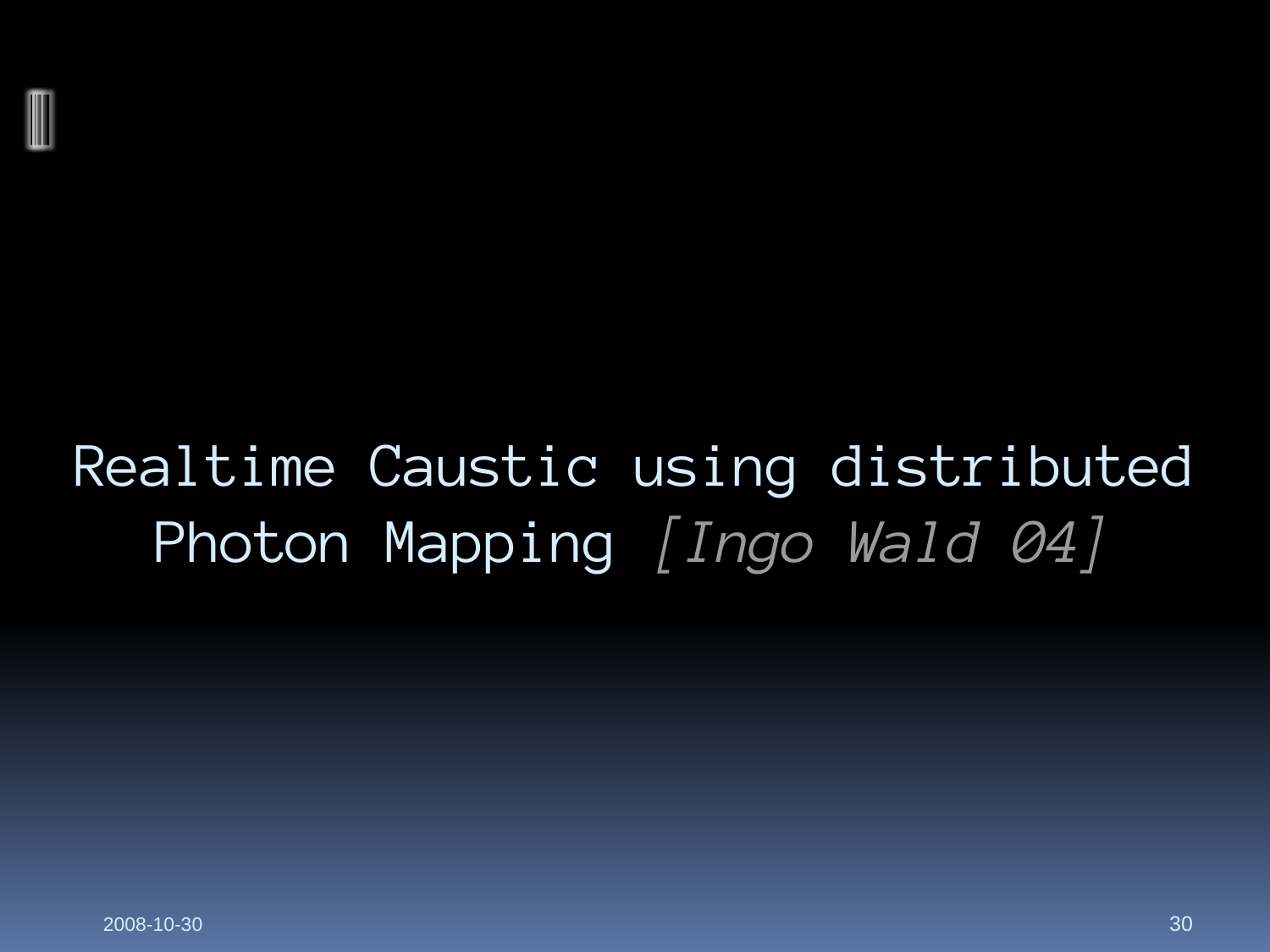

# Realtime Caustic using distributed Photon Mapping [Ingo Wald 04]
2008-10-30
30